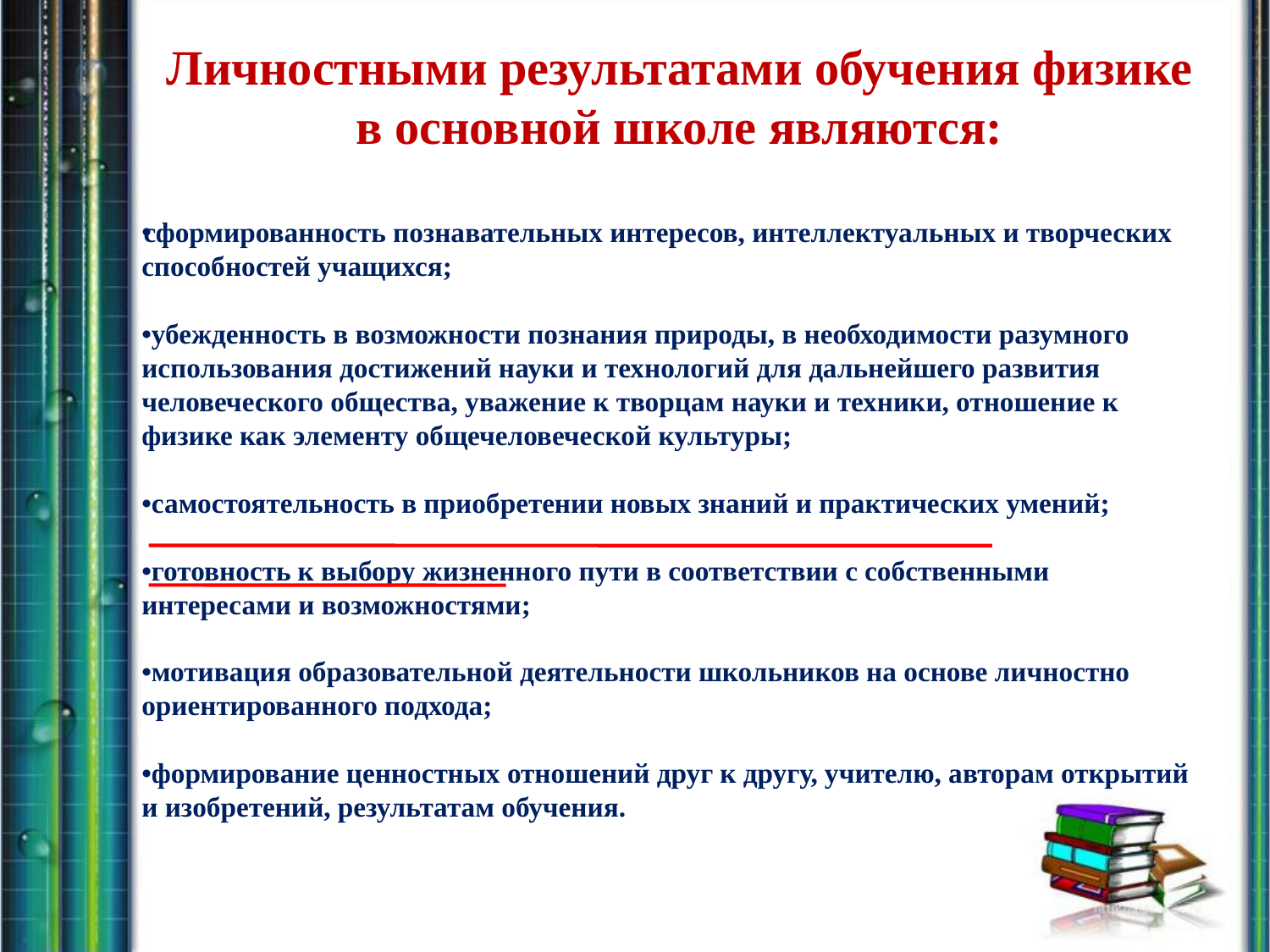

Личностными результатами обучения физике в основной школе являются:
#
сформированность познавательных интересов, интеллектуальных и творческих способностей учащихся;
•убежденность в возможности познания природы, в необходимости разумного использования достижений науки и технологий для дальнейшего развития человеческого общества, уважение к творцам науки и техники, отношение к физике как элементу общечеловеческой культуры;
•самостоятельность в приобретении новых знаний и практических умений;
•готовность к выбору жизненного пути в соответствии с собственными интересами и возможностями;
•мотивация образовательной деятельности школьников на основе личностно ориентированного подхода;
•формирование ценностных отношений друг к другу, учителю, авторам открытий и изобретений, результатам обучения.